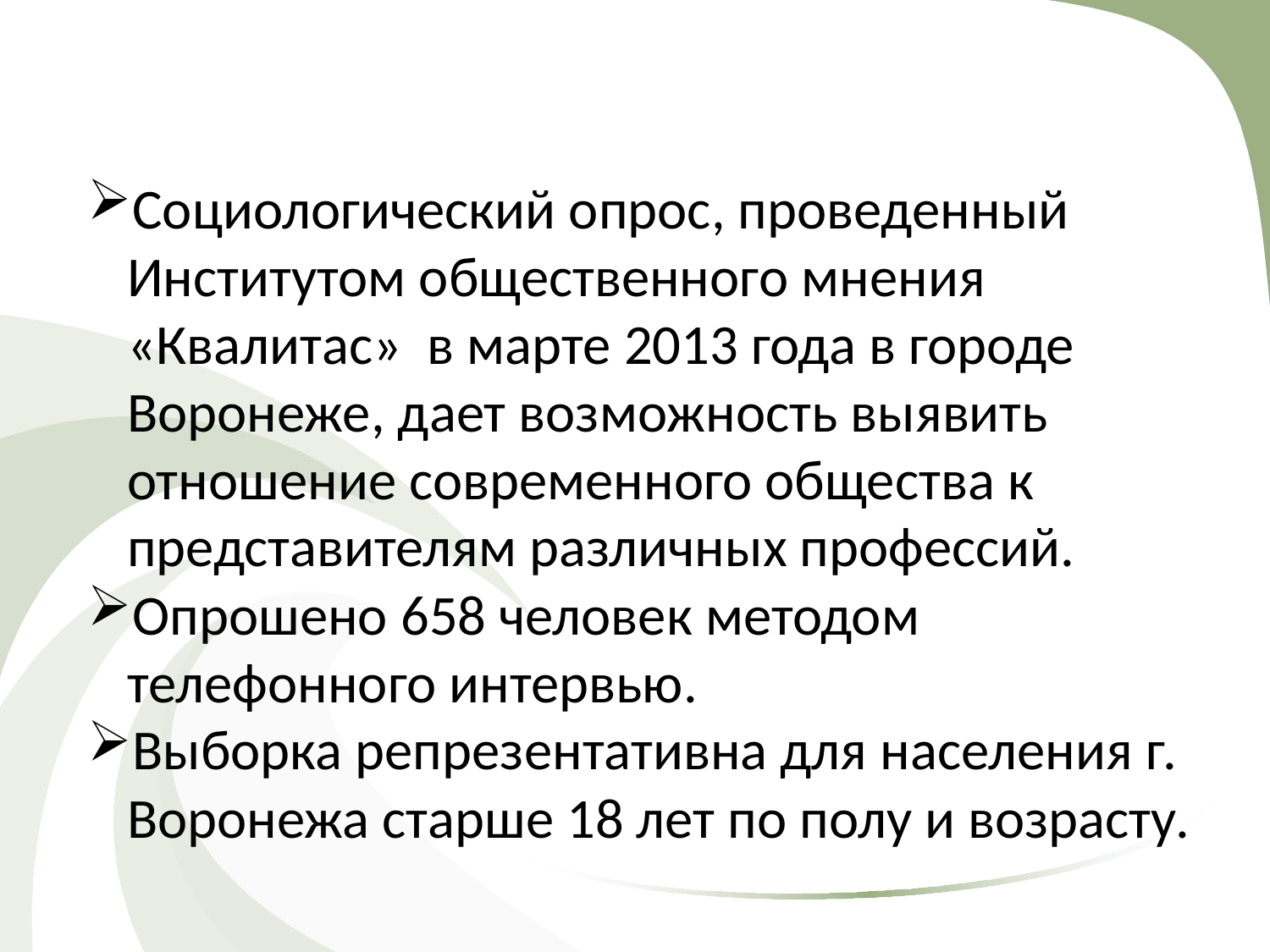

Социологический опрос, проведенный  Институтом общественного мнения «Квалитас»  в марте 2013 года в городе Воронеже, дает возможность выявить отношение современного общества к представителям различных профессий.
Опрошено 658 человек методом телефонного интервью.
Выборка репрезентативна для населения г. Воронежа старше 18 лет по полу и возрасту.